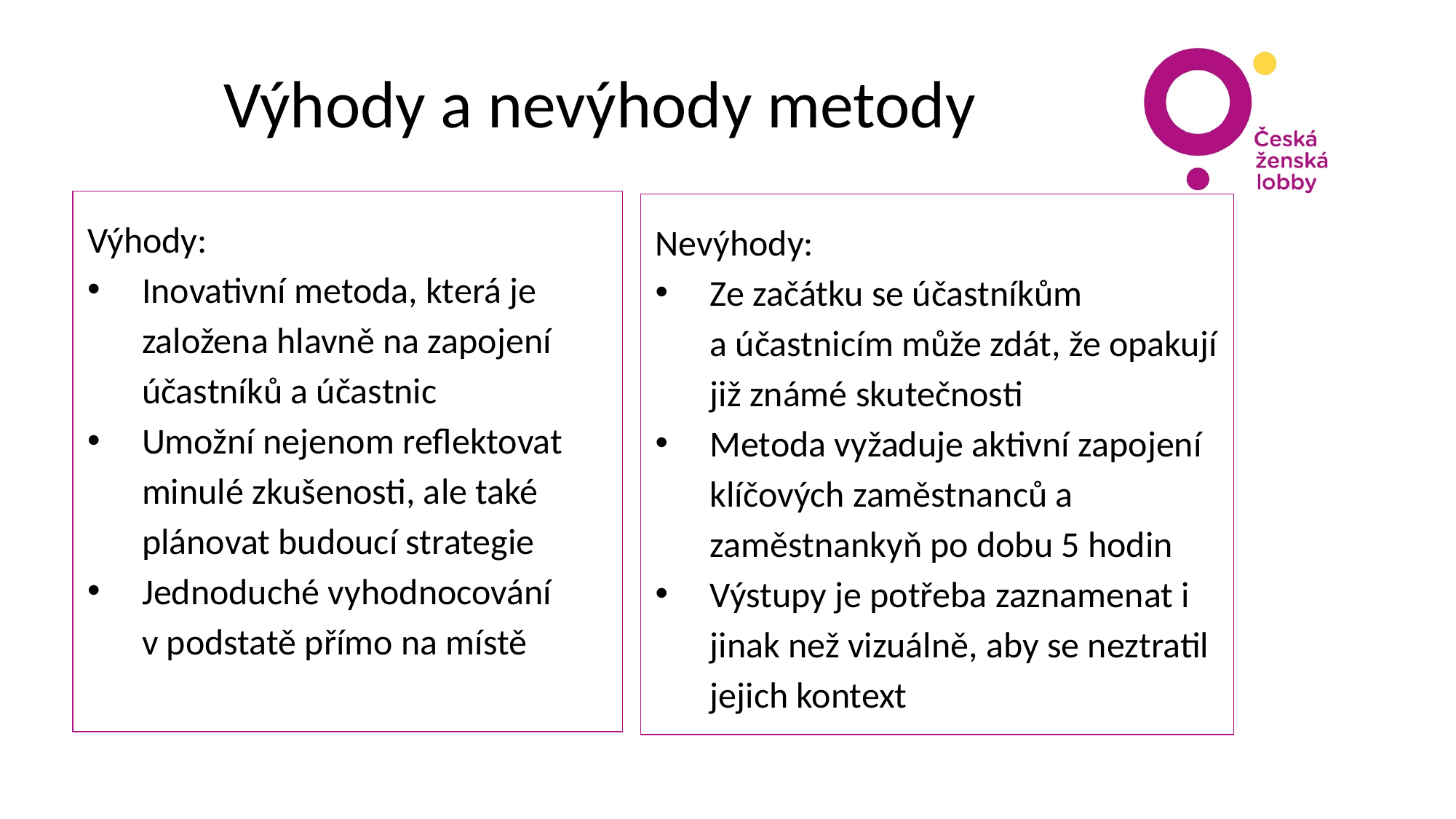

# Výhody a nevýhody metody
Výhody:
Inovativní metoda, která je založena hlavně na zapojení účastníků a účastnic
Umožní nejenom reflektovat minulé zkušenosti, ale také plánovat budoucí strategie
Jednoduché vyhodnocování
v podstatě přímo na místě

Nevýhody:
Ze začátku se účastníkům
a účastnicím může zdát, že opakují již známé skutečnosti
Metoda vyžaduje aktivní zapojení klíčových zaměstnanců a zaměstnankyň po dobu 5 hodin
Výstupy je potřeba zaznamenat i jinak než vizuálně, aby se neztratil jejich kontext